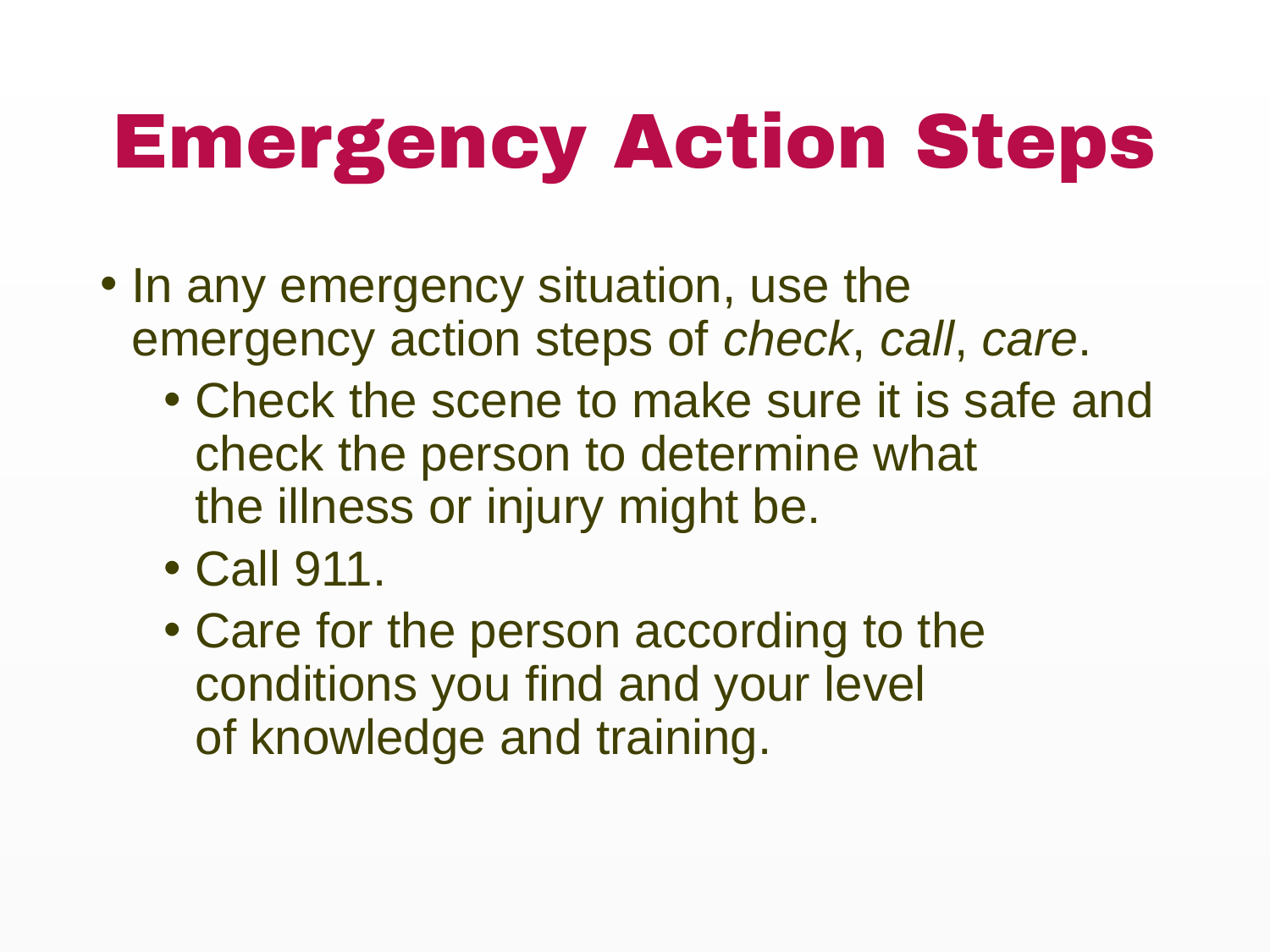

# Emergency Action Steps
In any emergency situation, use the emergency action steps of check, call, care.
Check the scene to make sure it is safe and check the person to determine what the illness or injury might be.
Call 911.
Care for the person according to the conditions you find and your level of knowledge and training.